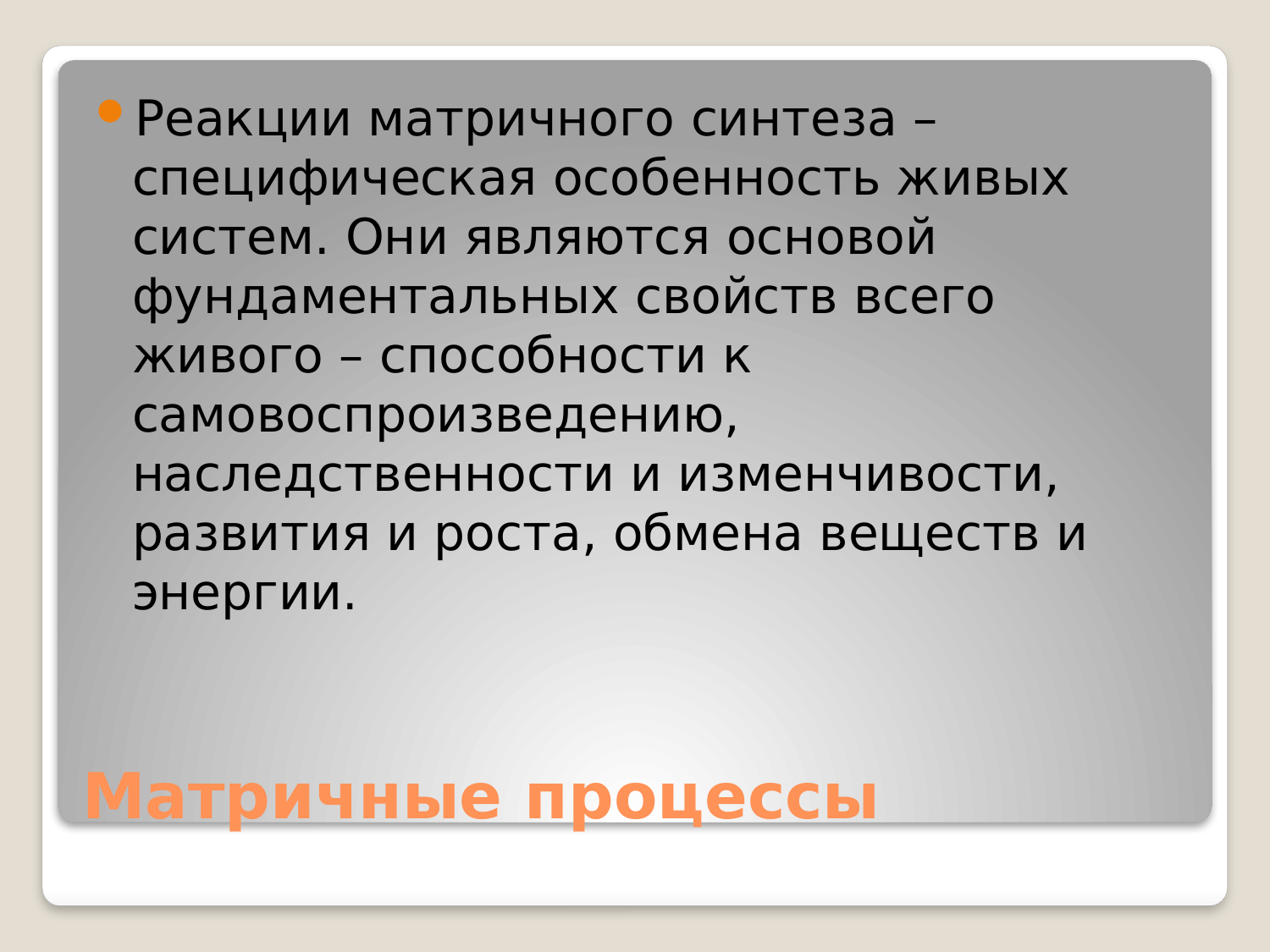

Реакции матричного синтеза – специфическая особенность живых систем. Они являются основой фундаментальных свойств всего живого – способности к самовоспроизведению, наследственности и изменчивости, развития и роста, обмена веществ и энергии.
# Матричные процессы